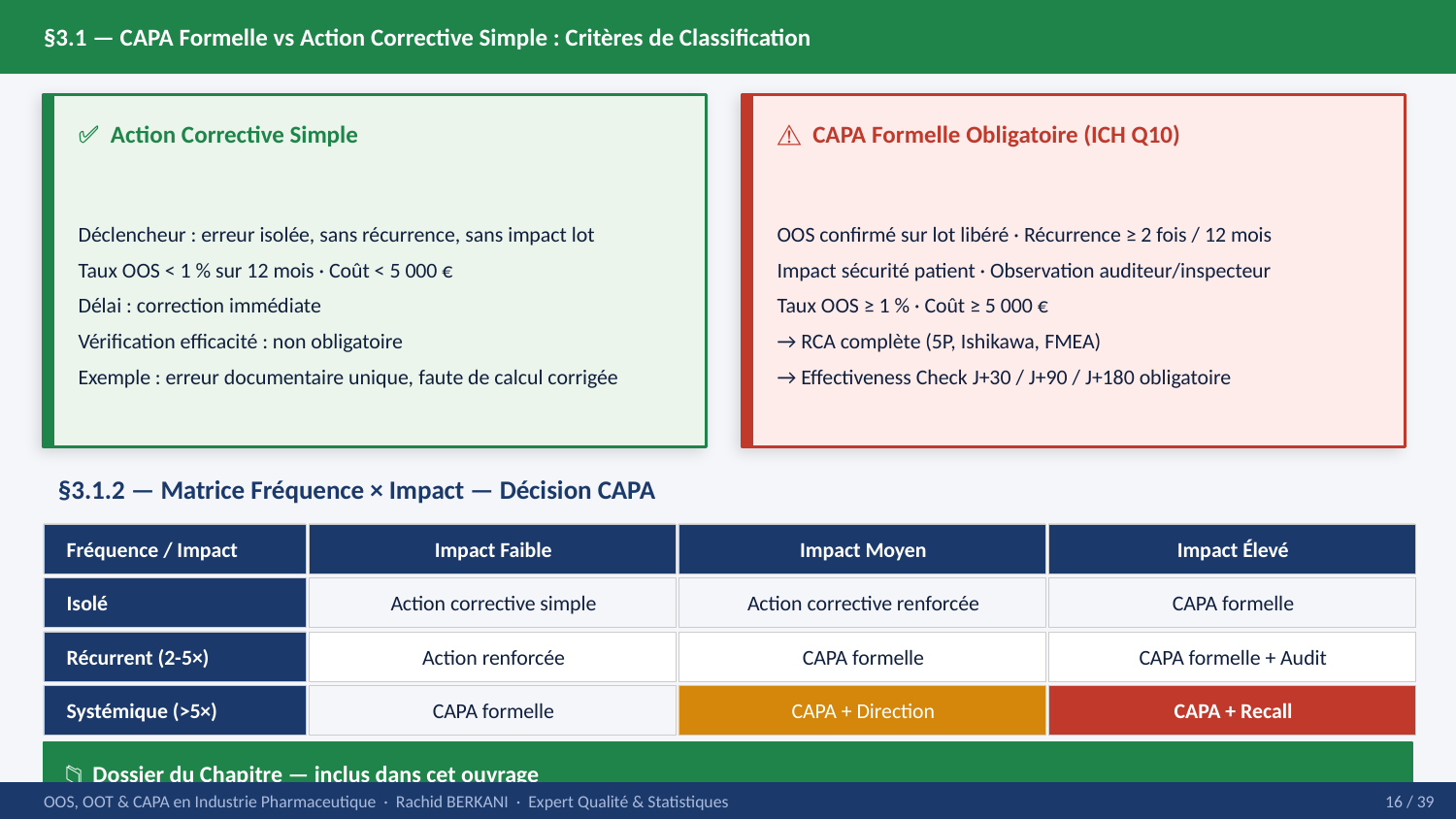

§3.1 — CAPA Formelle vs Action Corrective Simple : Critères de Classification

✅  Action Corrective Simple
⚠  CAPA Formelle Obligatoire (ICH Q10)
Déclencheur : erreur isolée, sans récurrence, sans impact lot
Taux OOS < 1 % sur 12 mois · Coût < 5 000 €
Délai : correction immédiate
Vérification efficacité : non obligatoire
Exemple : erreur documentaire unique, faute de calcul corrigée
OOS confirmé sur lot libéré · Récurrence ≥ 2 fois / 12 mois
Impact sécurité patient · Observation auditeur/inspecteur
Taux OOS ≥ 1 % · Coût ≥ 5 000 €
→ RCA complète (5P, Ishikawa, FMEA)
→ Effectiveness Check J+30 / J+90 / J+180 obligatoire
§3.1.2 — Matrice Fréquence × Impact — Décision CAPA

Fréquence / Impact

Impact Faible

Impact Moyen

Impact Élevé

Isolé

Action corrective simple

Action corrective renforcée

CAPA formelle

Récurrent (2-5×)

Action renforcée

CAPA formelle

CAPA formelle + Audit

Systémique (>5×)

CAPA formelle

CAPA + Direction

CAPA + Recall

📁  Dossier du Chapitre — inclus dans cet ouvrage

OOS, OOT & CAPA en Industrie Pharmaceutique  ·  Rachid BERKANI  ·  Expert Qualité & Statistiques
16 / 39

📊 Matrice décision CAPA (Excel)
📋 Template ouverture CAPA (Word)
✅ Checklist déclenchement CAPA
📄 Procédure workflow CAPA